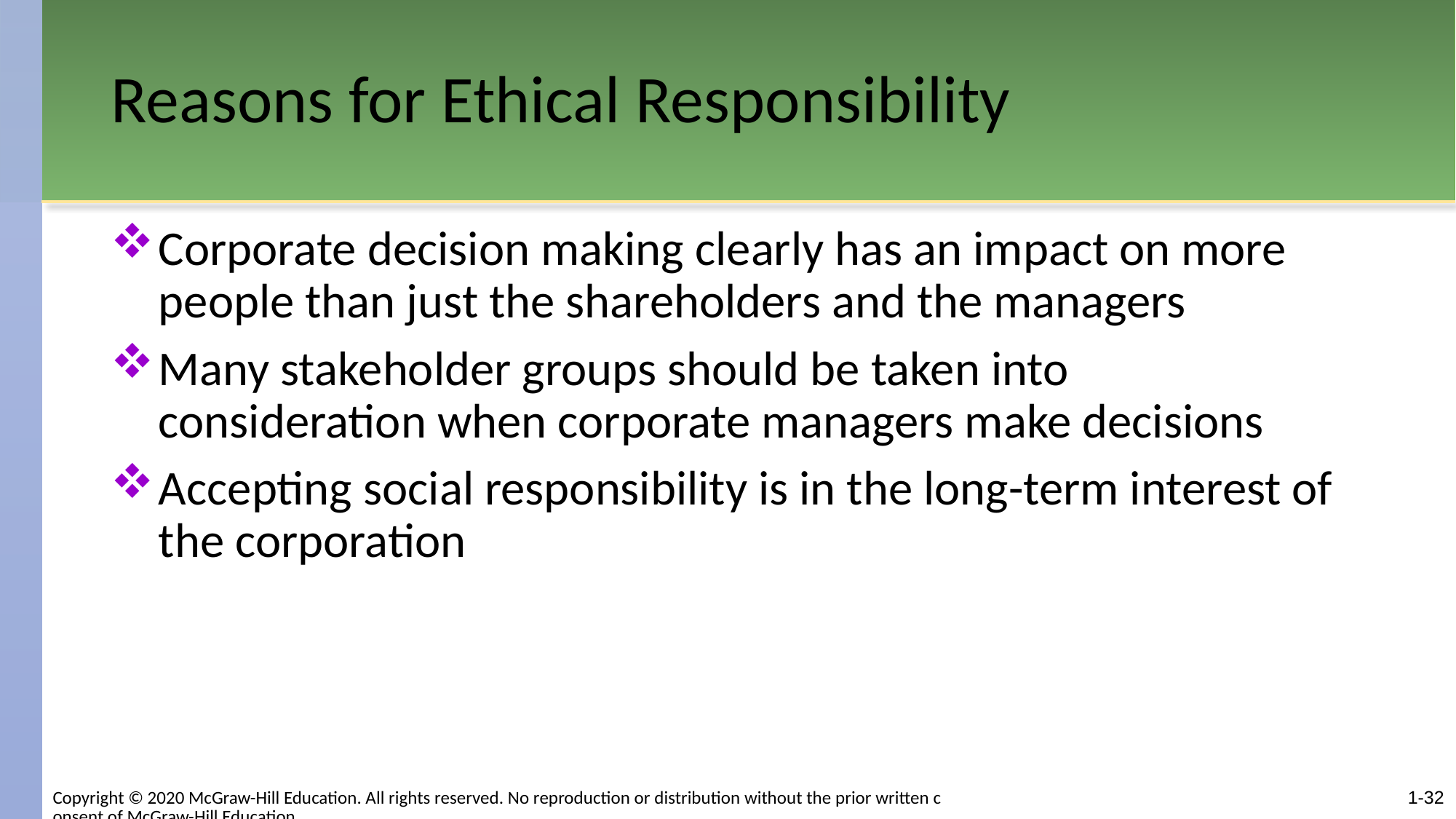

# Reasons for Ethical Responsibility
Corporate decision making clearly has an impact on more people than just the shareholders and the managers
Many stakeholder groups should be taken into consideration when corporate managers make decisions
Accepting social responsibility is in the long-term interest of the corporation
1-32
Copyright © 2020 McGraw-Hill Education. All rights reserved. No reproduction or distribution without the prior written consent of McGraw-Hill Education.